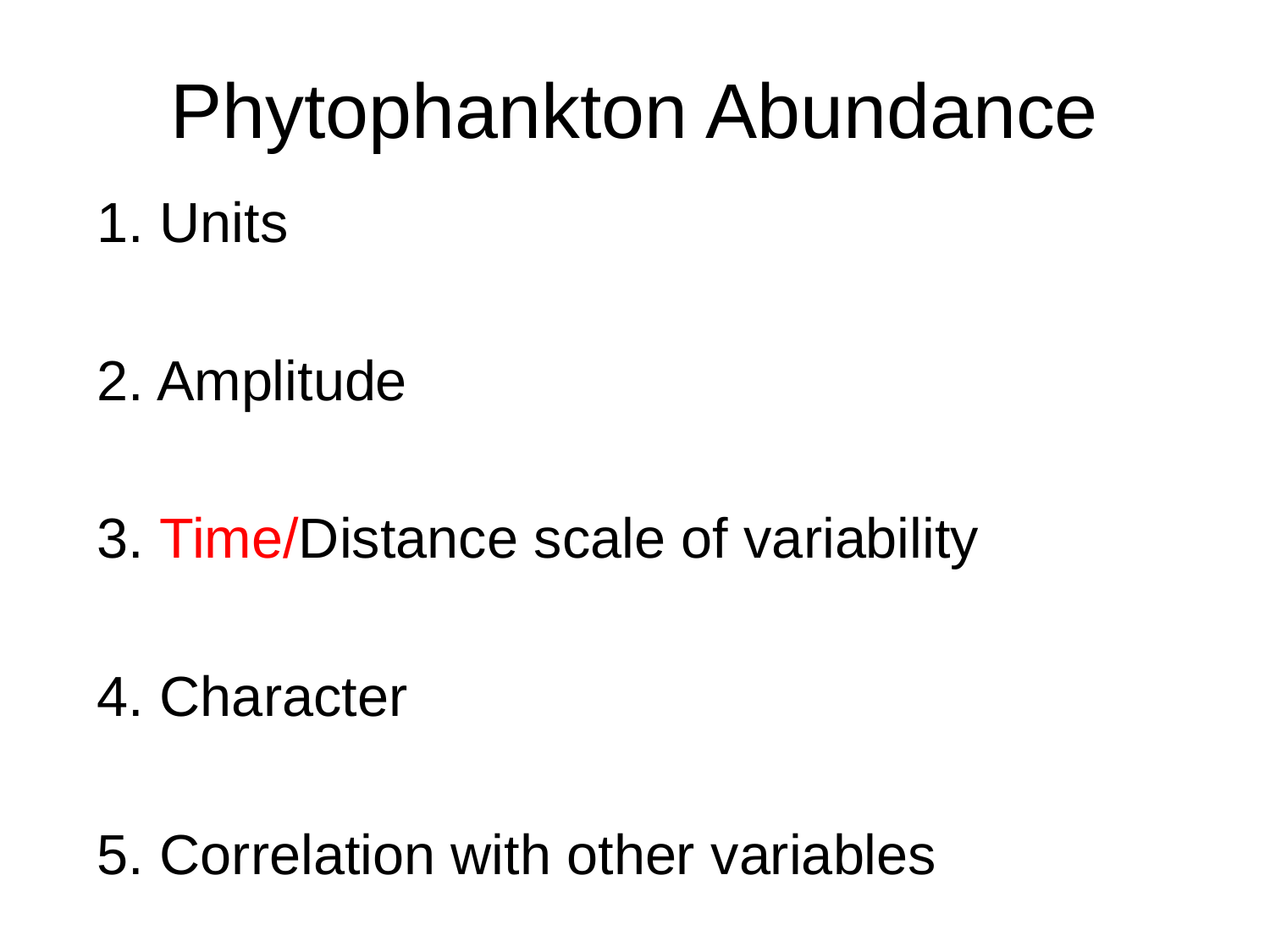

# Phytophankton Abundance
1. Units

2. Amplitude

3. Time/Distance scale of variability

4. Character

5. Correlation with other variables